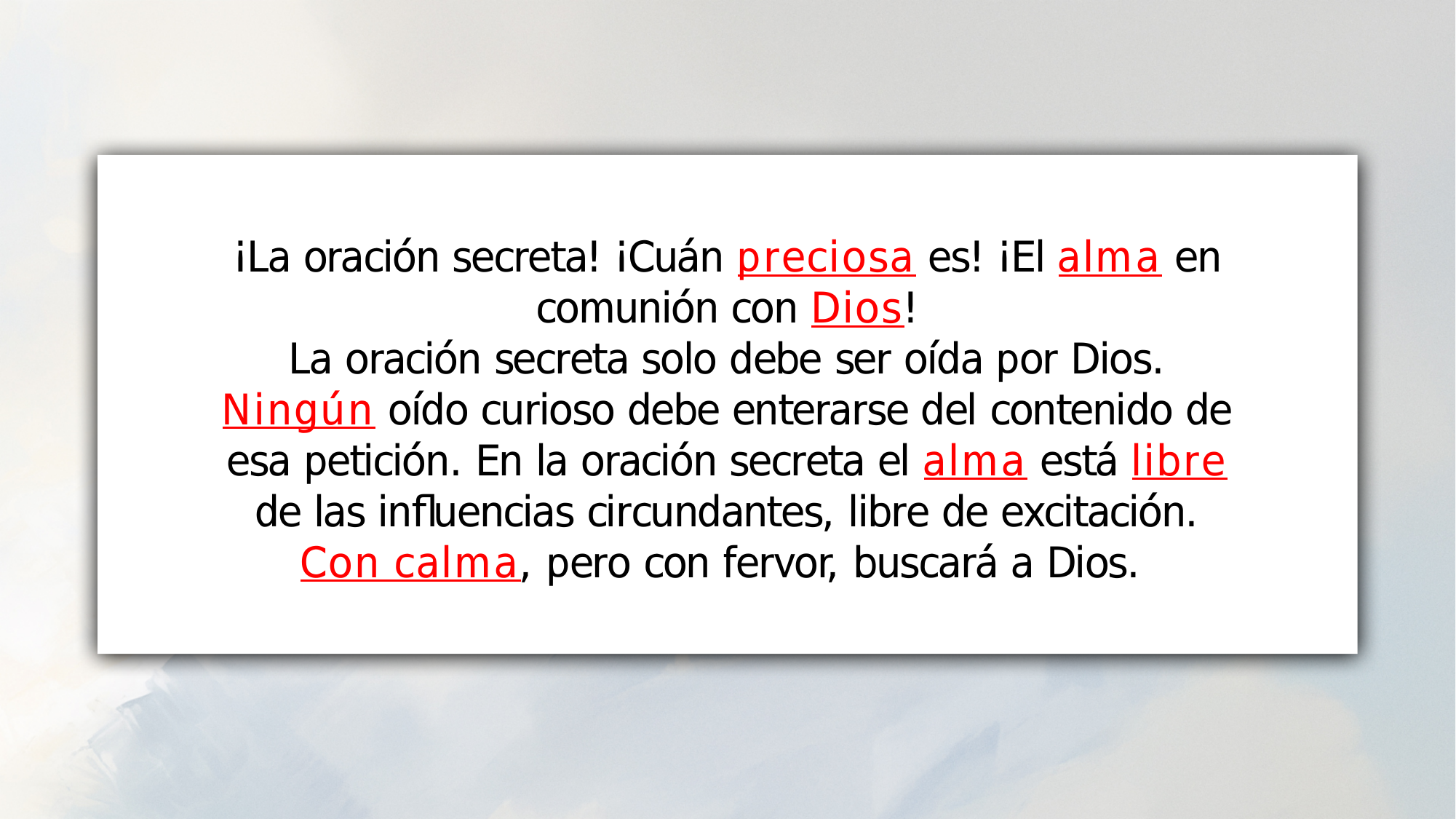

¡La oración secreta! ¡Cuán preciosa es! ¡El alma en comunión con Dios!
La oración secreta solo debe ser oída por Dios. Ningún oído curioso debe enterarse del contenido de esa petición. En la oración secreta el alma está libre de las influencias circundantes, libre de excitación. Con calma, pero con fervor, buscará a Dios.